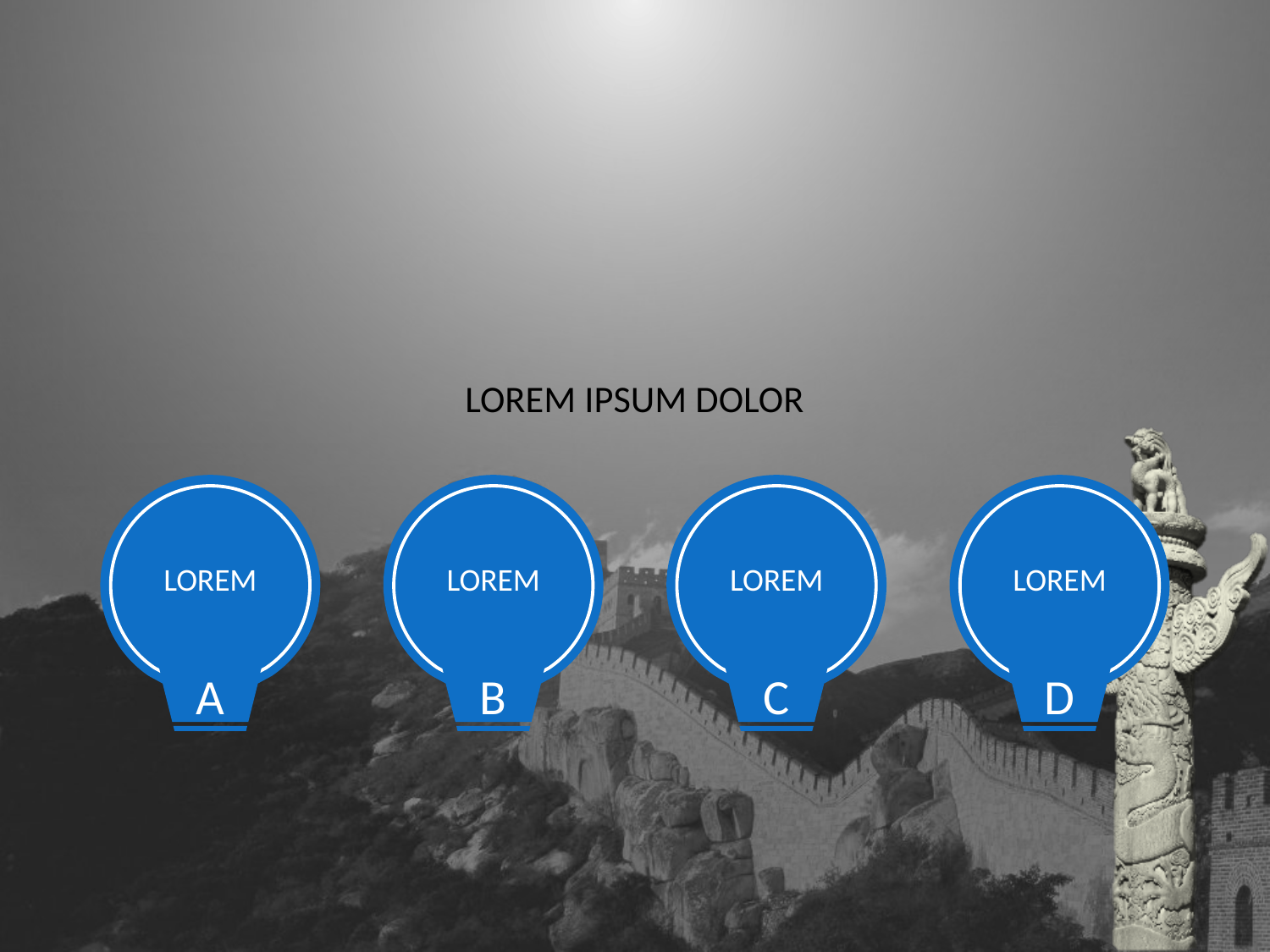

LOREM IPSUM DOLOR
A
LOREM
B
LOREM
C
LOREM
D
LOREM